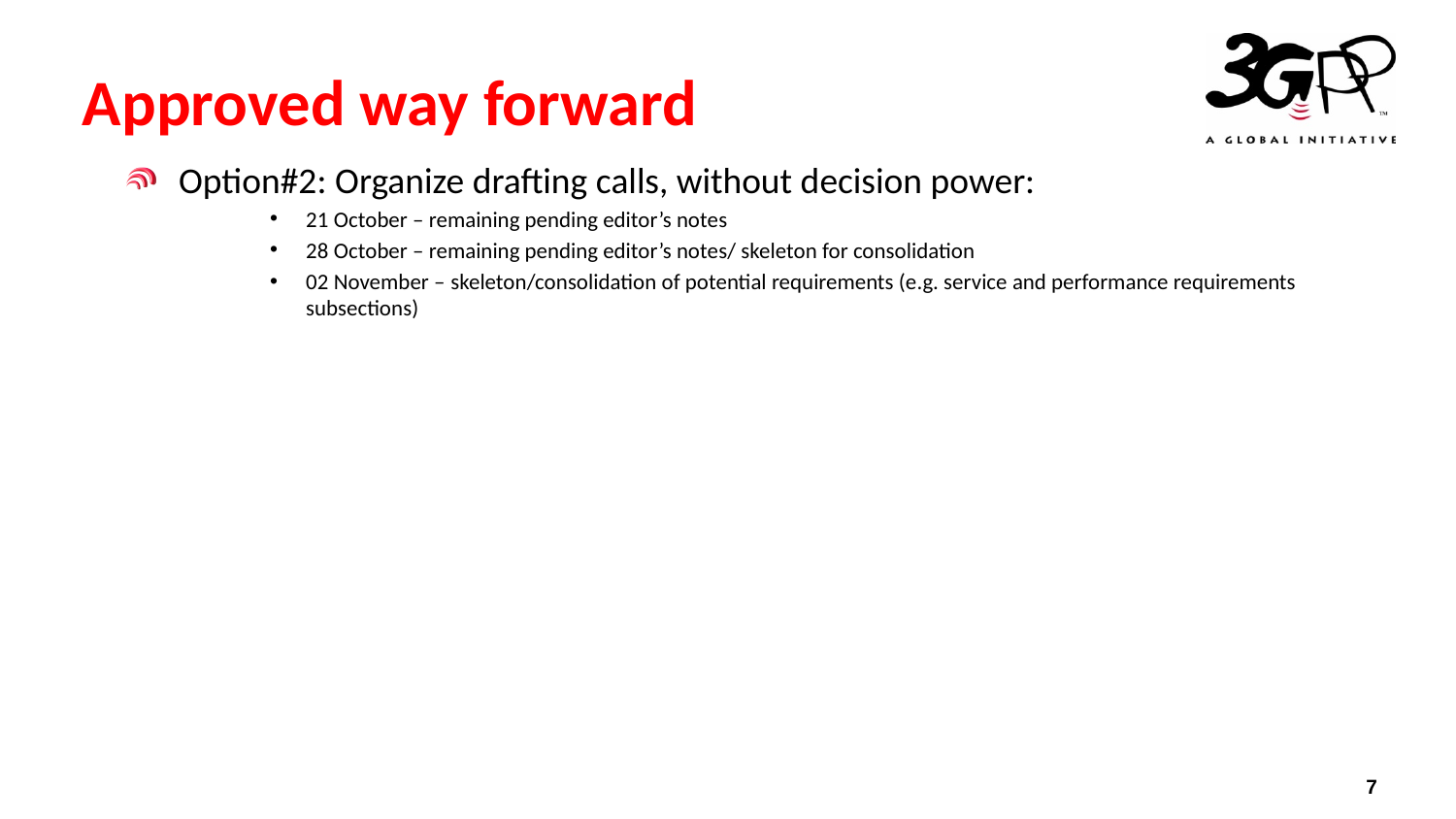

# Approved way forward
Option#2: Organize drafting calls, without decision power:
21 October – remaining pending editor’s notes
28 October – remaining pending editor’s notes/ skeleton for consolidation
02 November – skeleton/consolidation of potential requirements (e.g. service and performance requirements subsections)